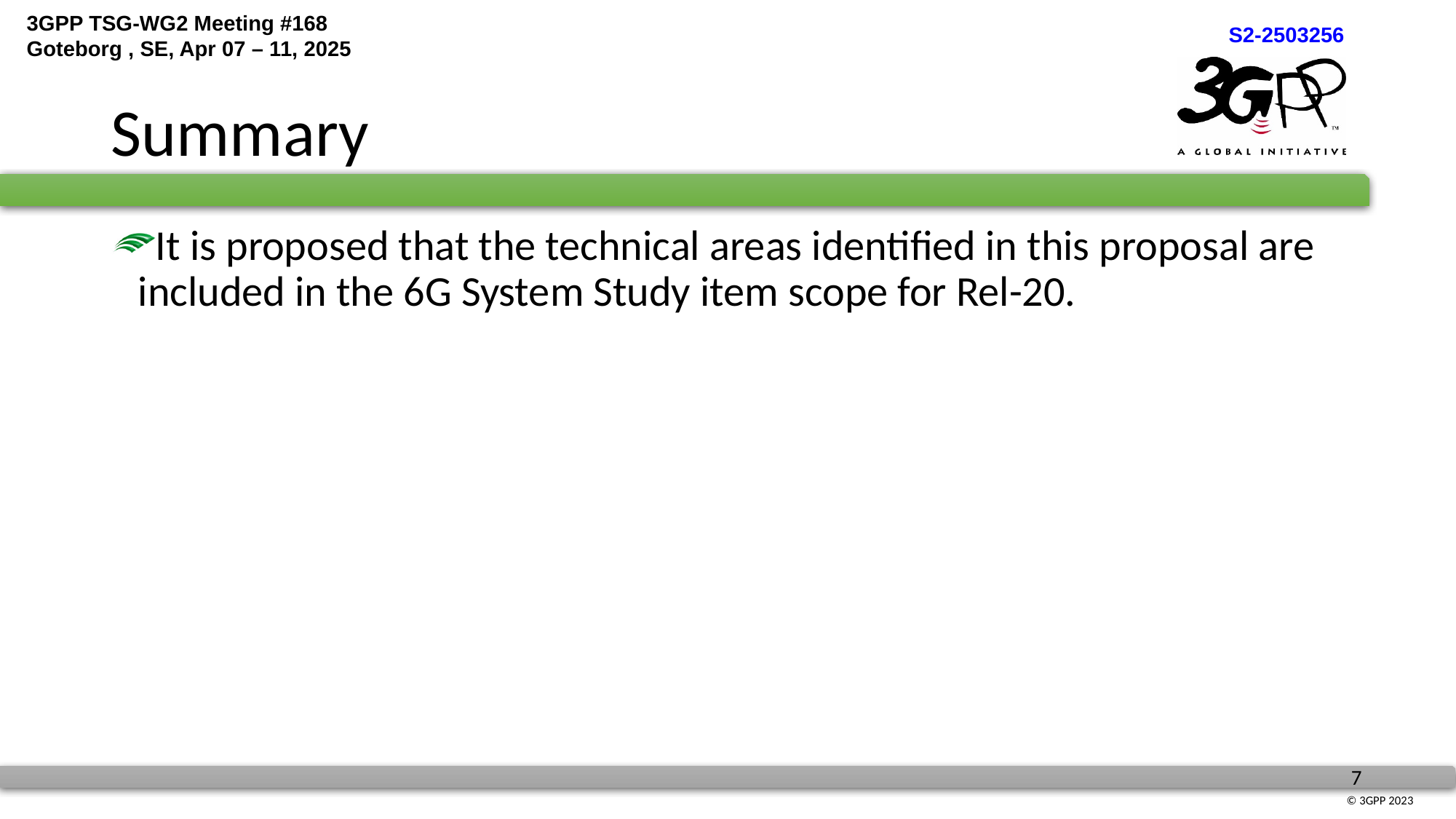

# Summary
It is proposed that the technical areas identified in this proposal are included in the 6G System Study item scope for Rel-20.